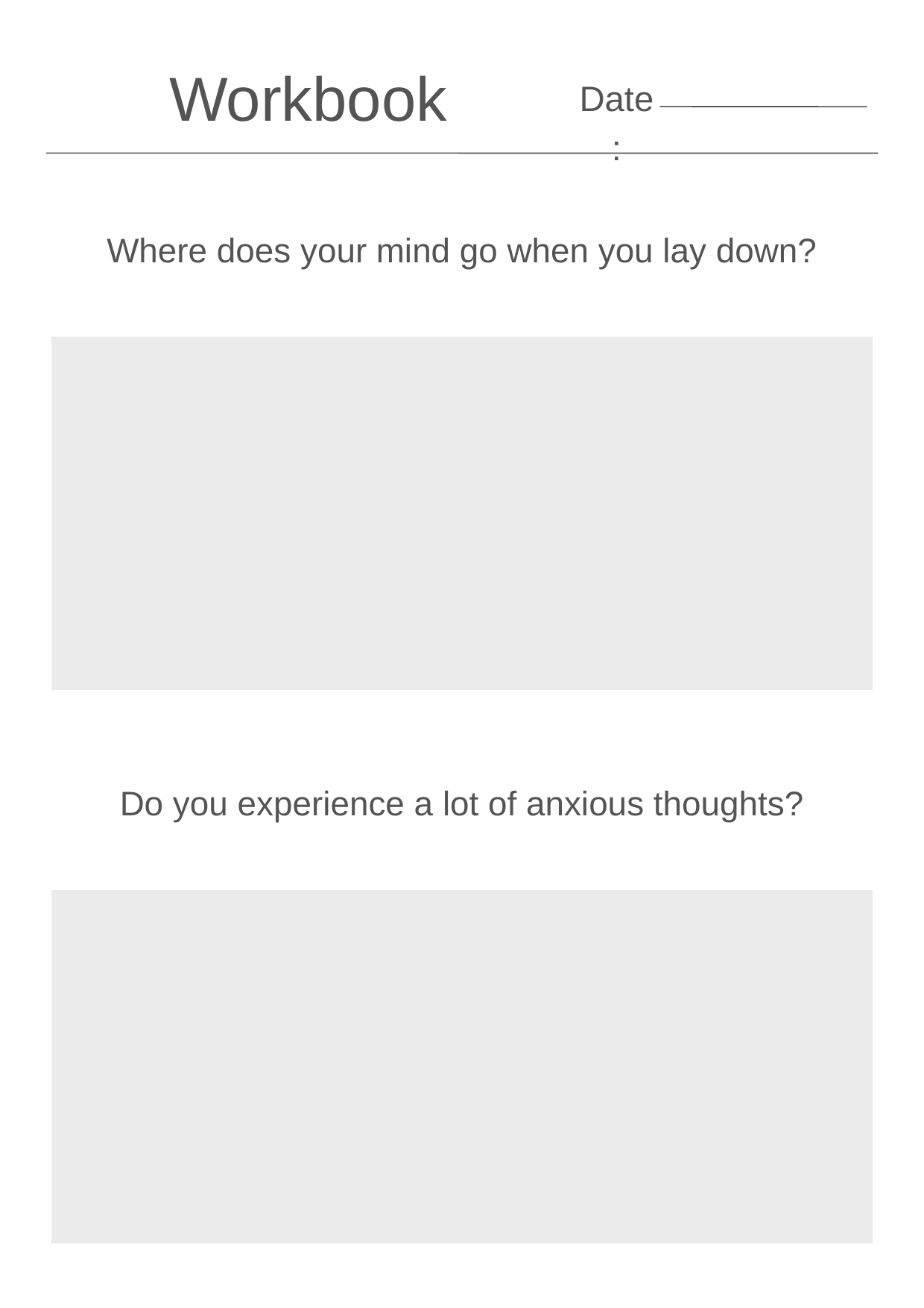

Workbook
Date:

Where does your mind go when you lay down?

Do you experience a lot of anxious thoughts?